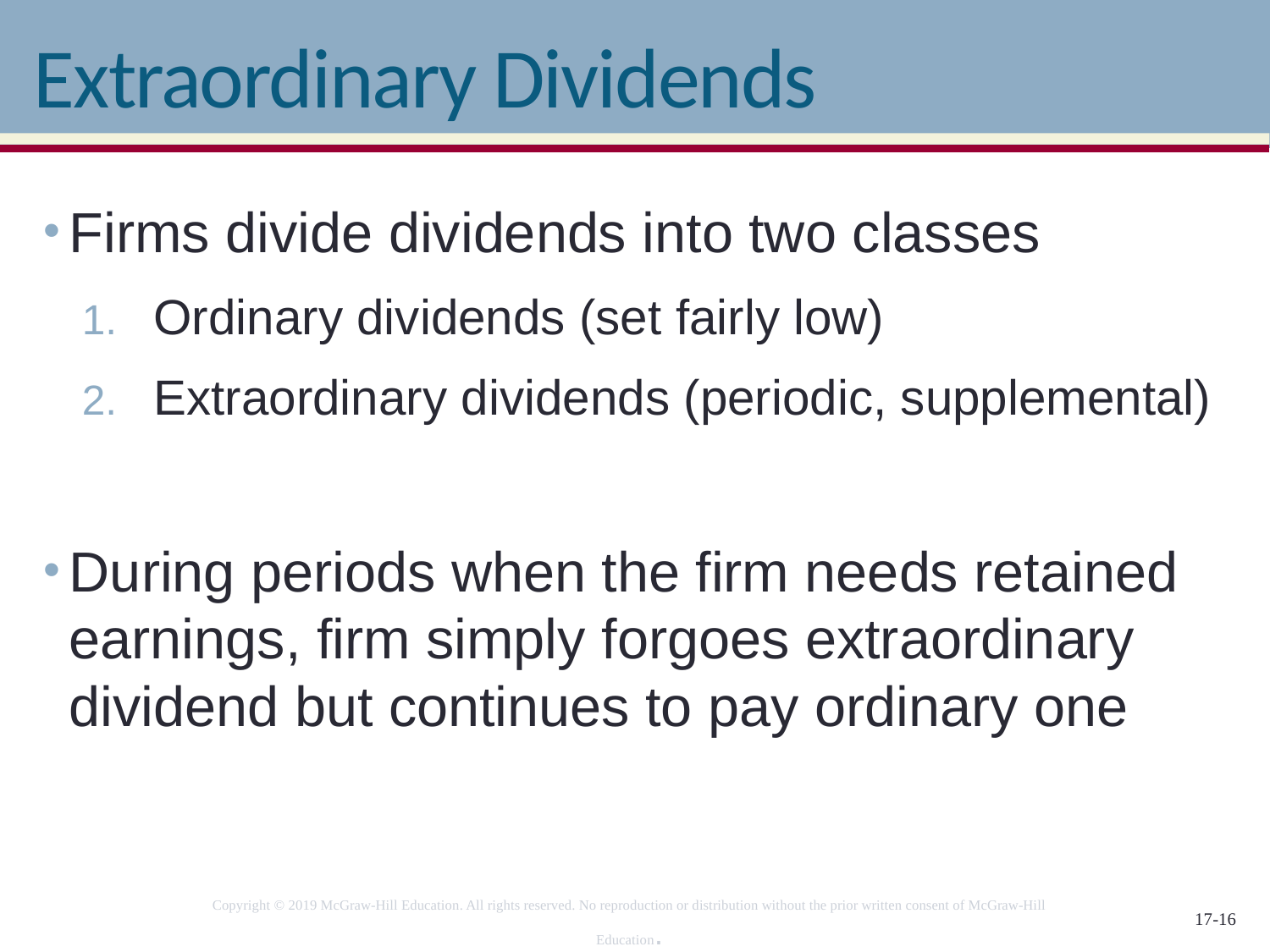

# Extraordinary Dividends
Firms divide dividends into two classes
Ordinary dividends (set fairly low)
Extraordinary dividends (periodic, supplemental)

During periods when the firm needs retained earnings, firm simply forgoes extraordinary dividend but continues to pay ordinary one
Copyright © 2019 McGraw-Hill Education. All rights reserved. No reproduction or distribution without the prior written consent of McGraw-Hill Education.